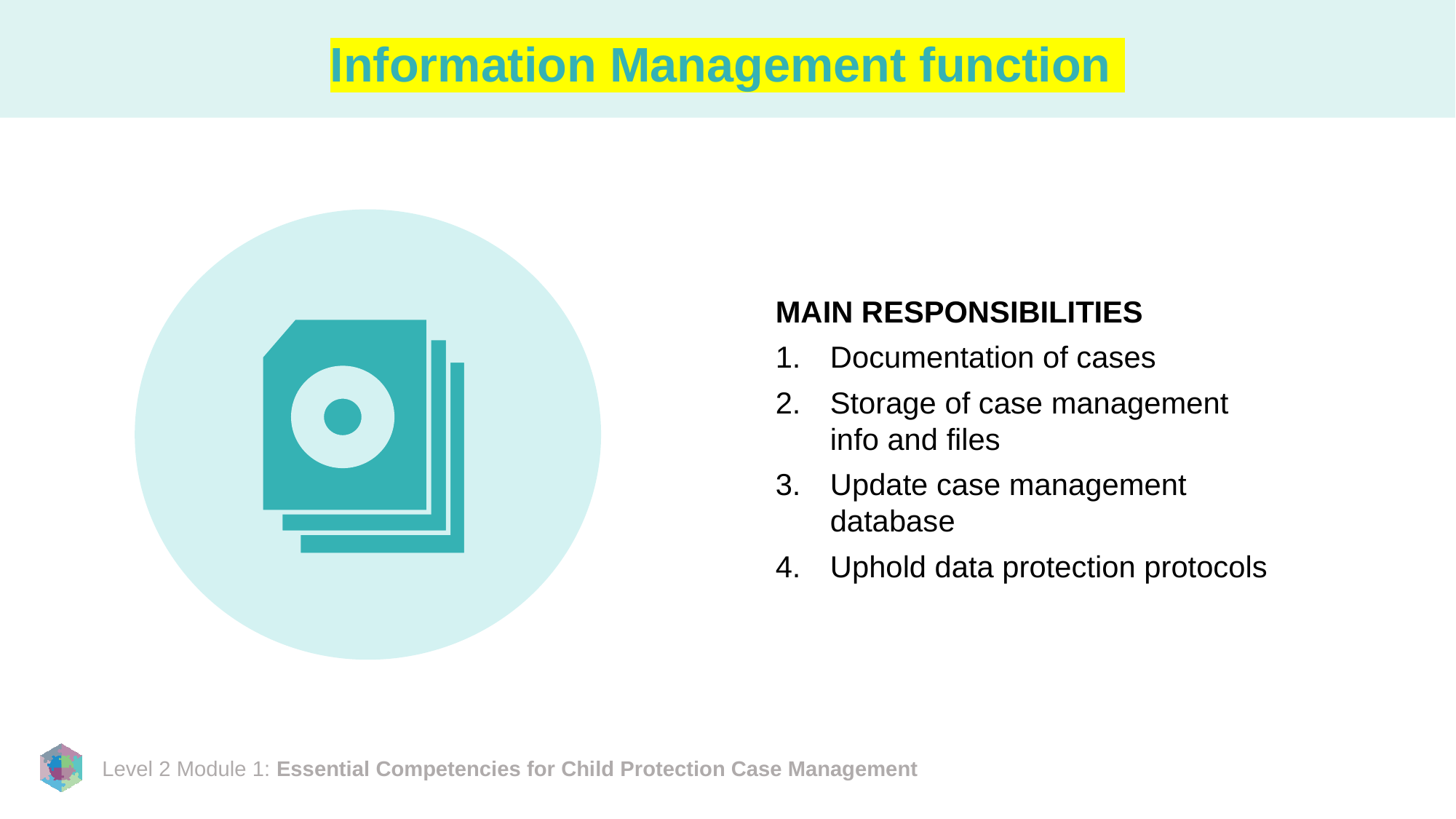

# Information Management function

MAIN RESPONSIBILITIES
Documentation of cases ​
Storage​ of case management info and files
Update case management database​
Uphold data protection protocols ​